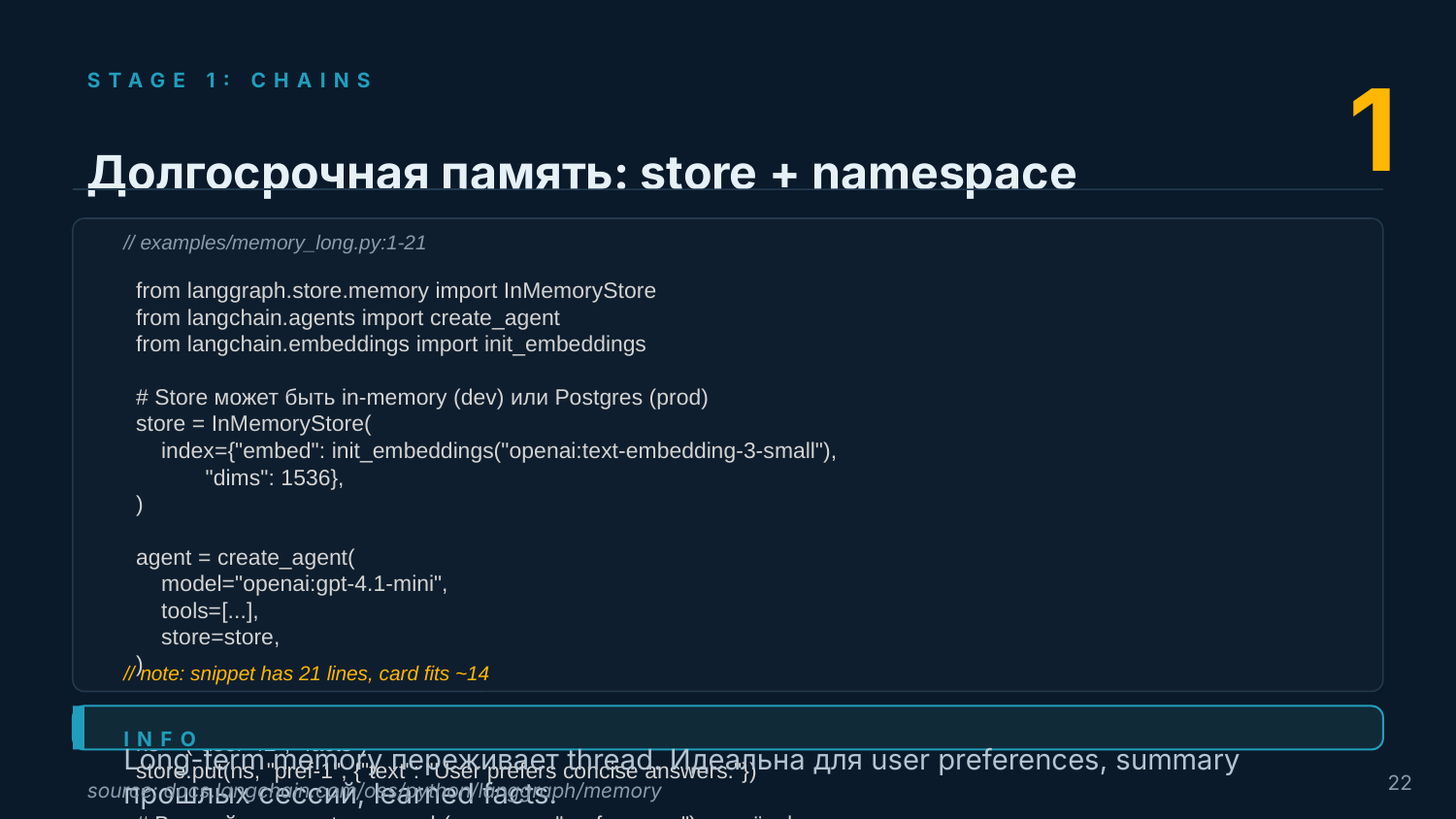

1
STAGE 1: CHAINS
Долгосрочная память: store + namespace

// examples/memory_long.py:1-21
  from langgraph.store.memory import InMemoryStore
  from langchain.agents import create_agent
  from langchain.embeddings import init_embeddings

  # Store может быть in-memory (dev) или Postgres (prod)
  store = InMemoryStore(
      index={"embed": init_embeddings("openai:text-embedding-3-small"),
             "dims": 1536},
  )

  agent = create_agent(
      model="openai:gpt-4.1-mini",
      tools=[...],
      store=store,
  )

  # Namespace = ("user-id", "facts") -- разделение по пользователям
  ns = ("user-42", "facts")
  store.put(ns, "pref-1", {"text": "User prefers concise answers."})

  # В новой сессии store.search(ns, query="preferences") вернёт факты

// note: snippet has 21 lines, card fits ~14

INFO
Long-term memory переживает thread. Идеальна для user preferences, summary прошлых сессий, learned facts.
22
source: docs.langchain.com/oss/python/langgraph/memory